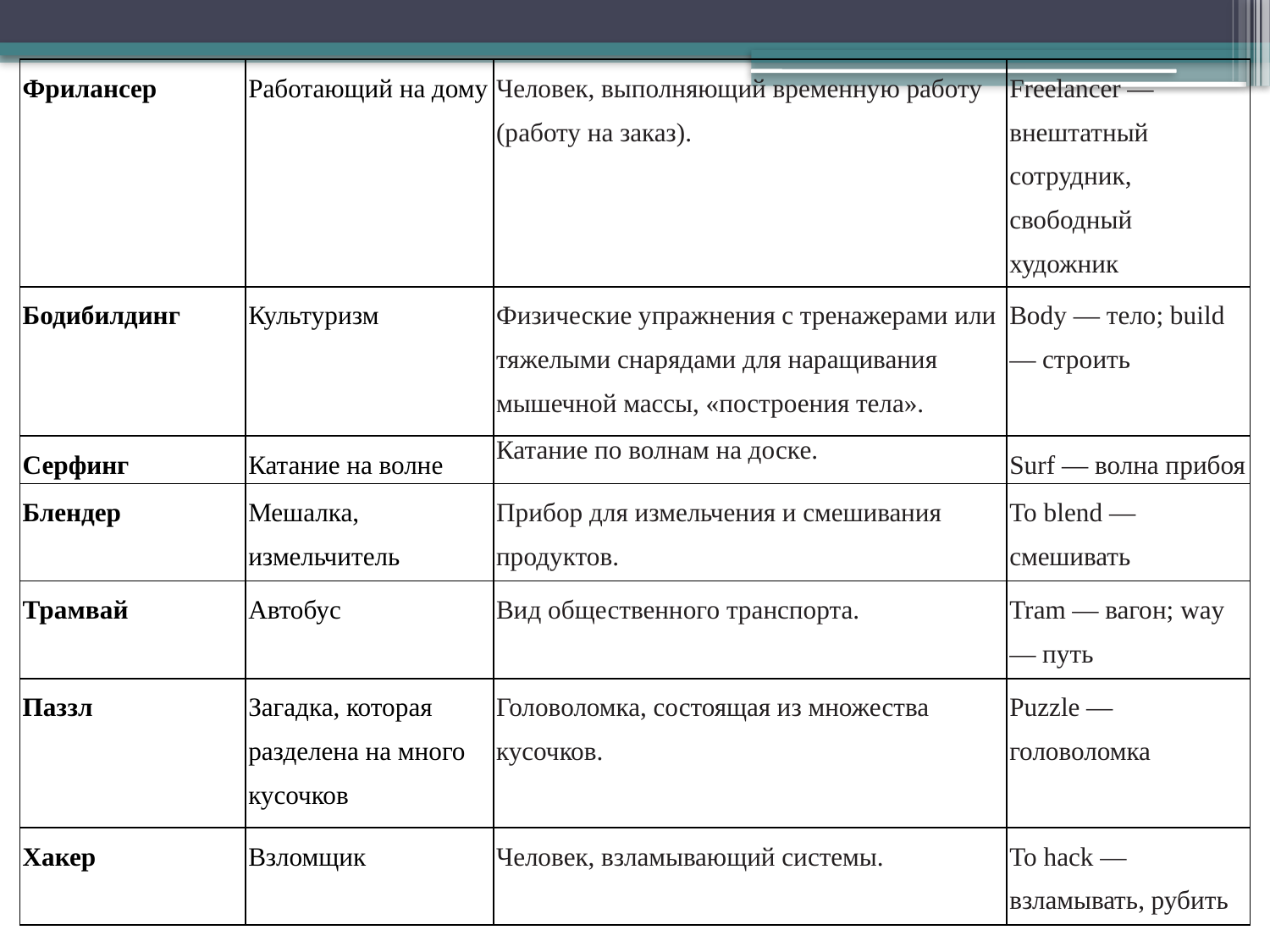

| Фрилансер | Работающий на дому | Человек, выполняющий временную работу (работу на заказ). | Freelancer — внештатный сотрудник, свободный художник |
| --- | --- | --- | --- |
| Бодибилдинг | Культуризм | Физические упражнения с тренажерами или тяжелыми снарядами для наращивания мышечной массы, «построения тела». | Body — тело; build — строить |
| Серфинг | Катание на волне | Катание по волнам на доске. | Surf — волна прибоя |
| Блендер | Мешалка, измельчитель | Прибор для измельчения и смешивания продуктов. | To blend — смешивать |
| Трамвай | Автобус | Вид общественного транспорта. | Tram — вагон; way — путь |
| Паззл | Загадка, которая разделена на много кусочков | Головоломка, состоящая из множества кусочков. | Puzzle — головоломка |
| Хакер | Взломщик | Человек, взламывающий системы. | To hack — взламывать, рубить |
#